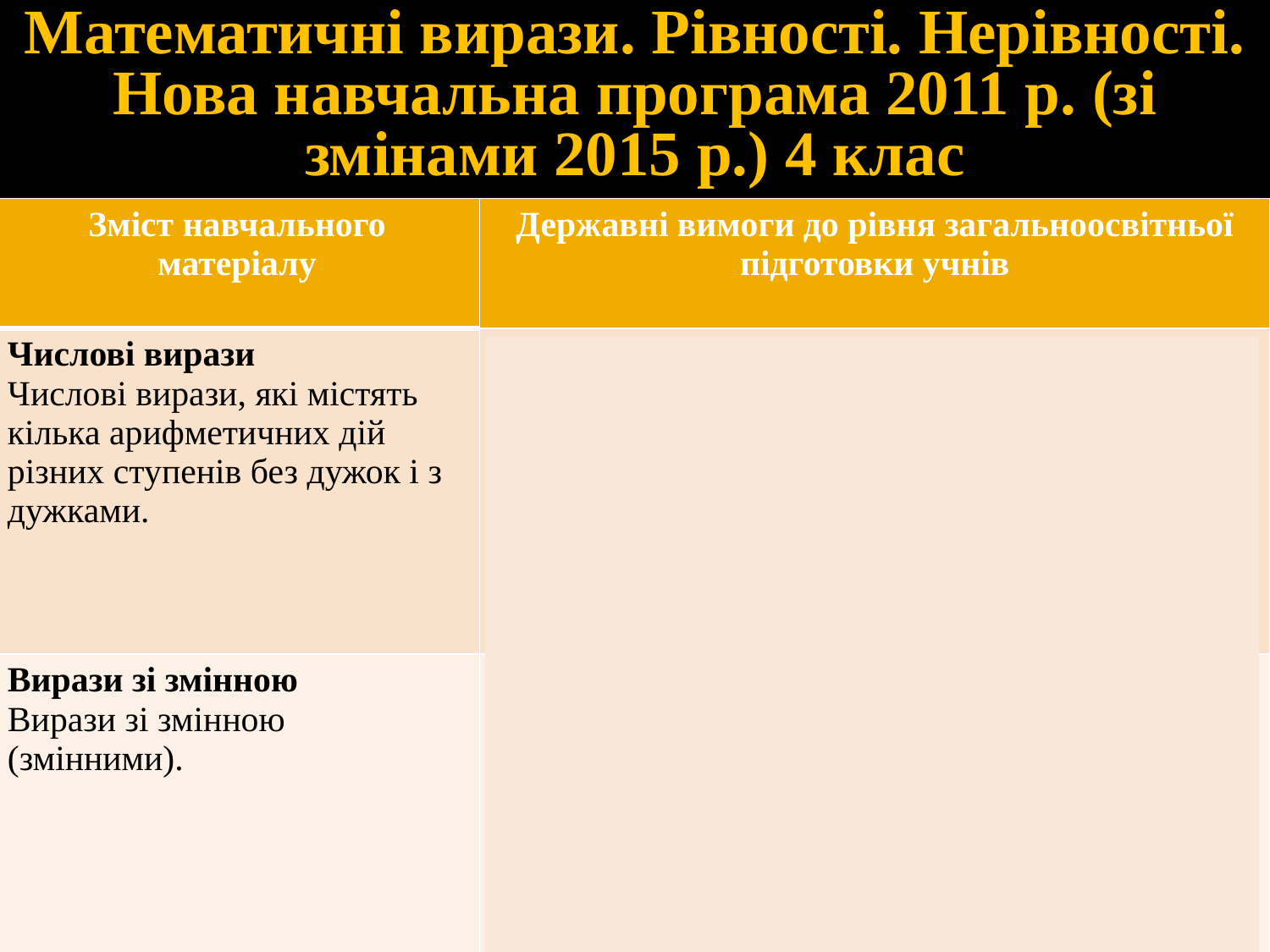

Математичні вирази. Рівності. Нерівності. Нова навчальна програма 2011 р. (зі змінами 2015 р.) 4 клас
| Зміст навчального матеріалу | Державні вимоги до рівня загальноосвітньої підготовки учнів |
| --- | --- |
| Числові вирази Числові вирази, які містять кілька арифметичних дій різних ступенів без дужок і з дужками. | обчислює значення числових виразів на основі правила порядку виконання дій. |
| Вирази зі змінною Вирази зі змінною (змінними). | обчислює числові значення виразів зі змінною (змінними) при заданому її (їх) числовому значенні. |